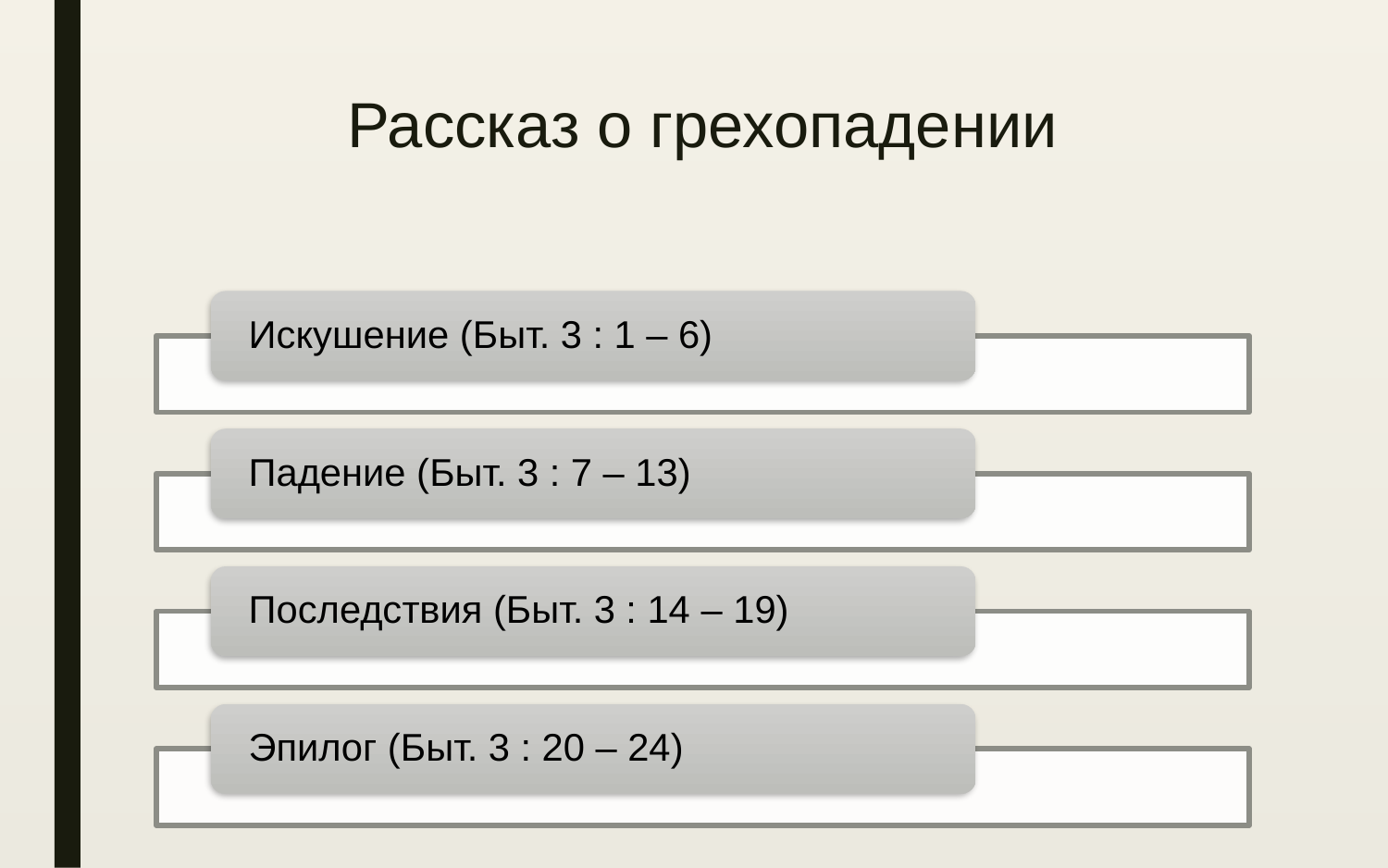

# Рассказ о грехопадении
Искушение (Быт. 3 : 1 – 6)
Падение (Быт. 3 : 7 – 13)
Последствия (Быт. 3 : 14 – 19)
Эпилог (Быт. 3 : 20 – 24)